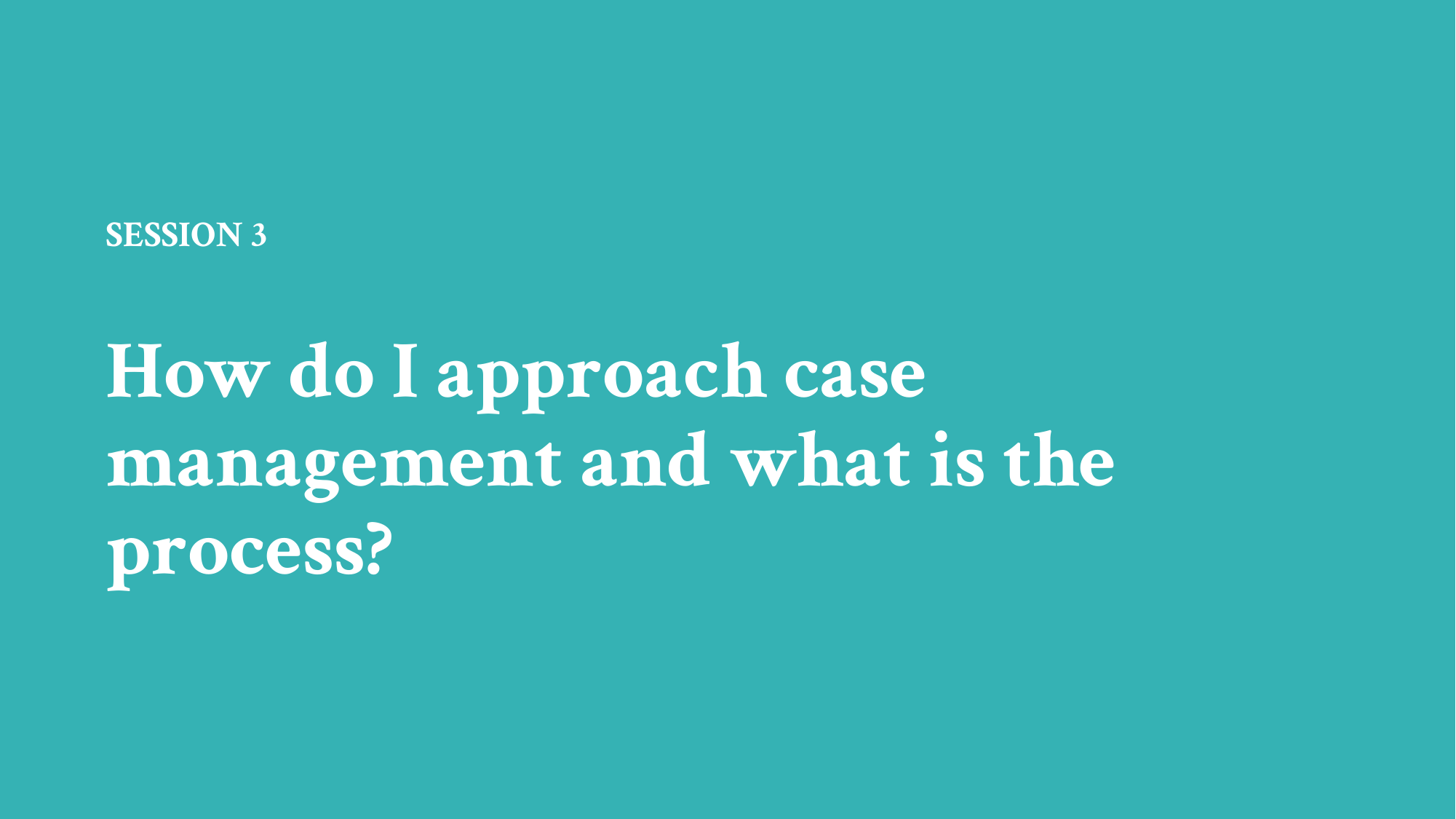

SESSION 3
How do I approach case management and what is the process?